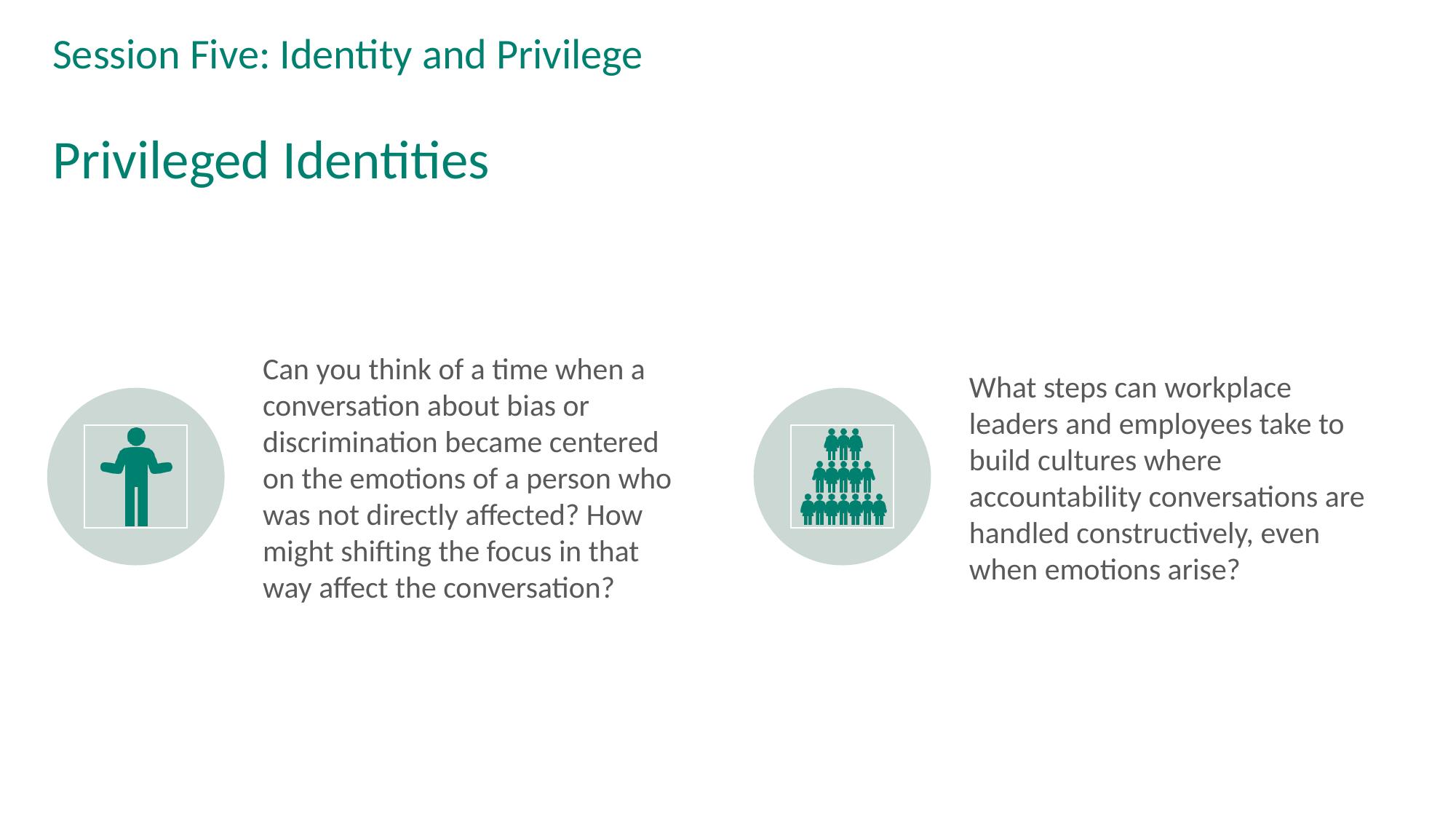

# Session Five: Identity and Privilege
Privileged Identities
Can you think of a time when a conversation about bias or discrimination became centered on the emotions of a person who was not directly affected? How might shifting the focus in that way affect the conversation?
What steps can workplace leaders and employees take to build cultures where accountability conversations are handled constructively, even when emotions arise?